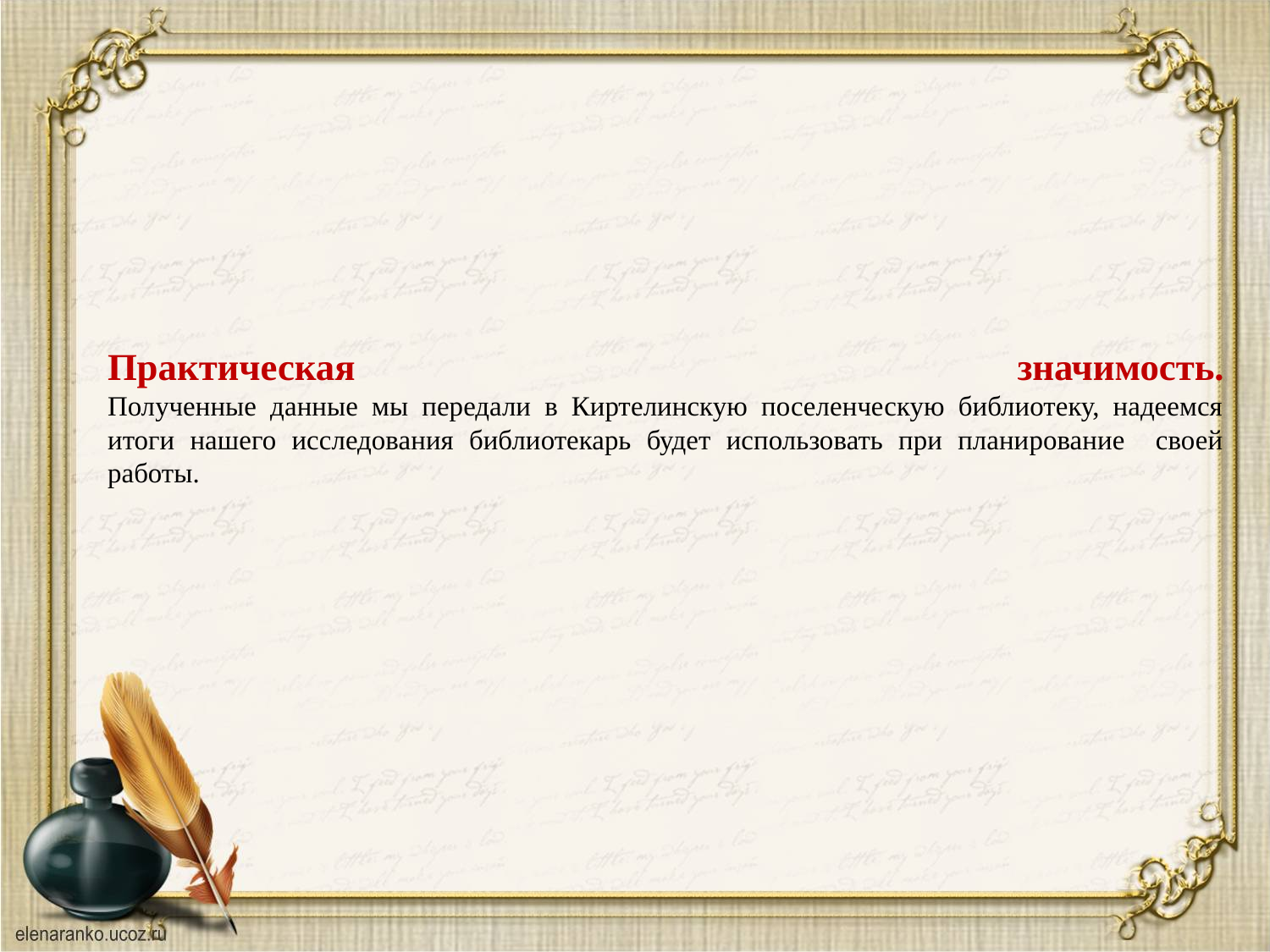

# Практическая значимость. Полученные данные мы передали в Киртелинскую поселенческую библиотеку, надеемся итоги нашего исследования библиотекарь будет использовать при планирование  своей работы.